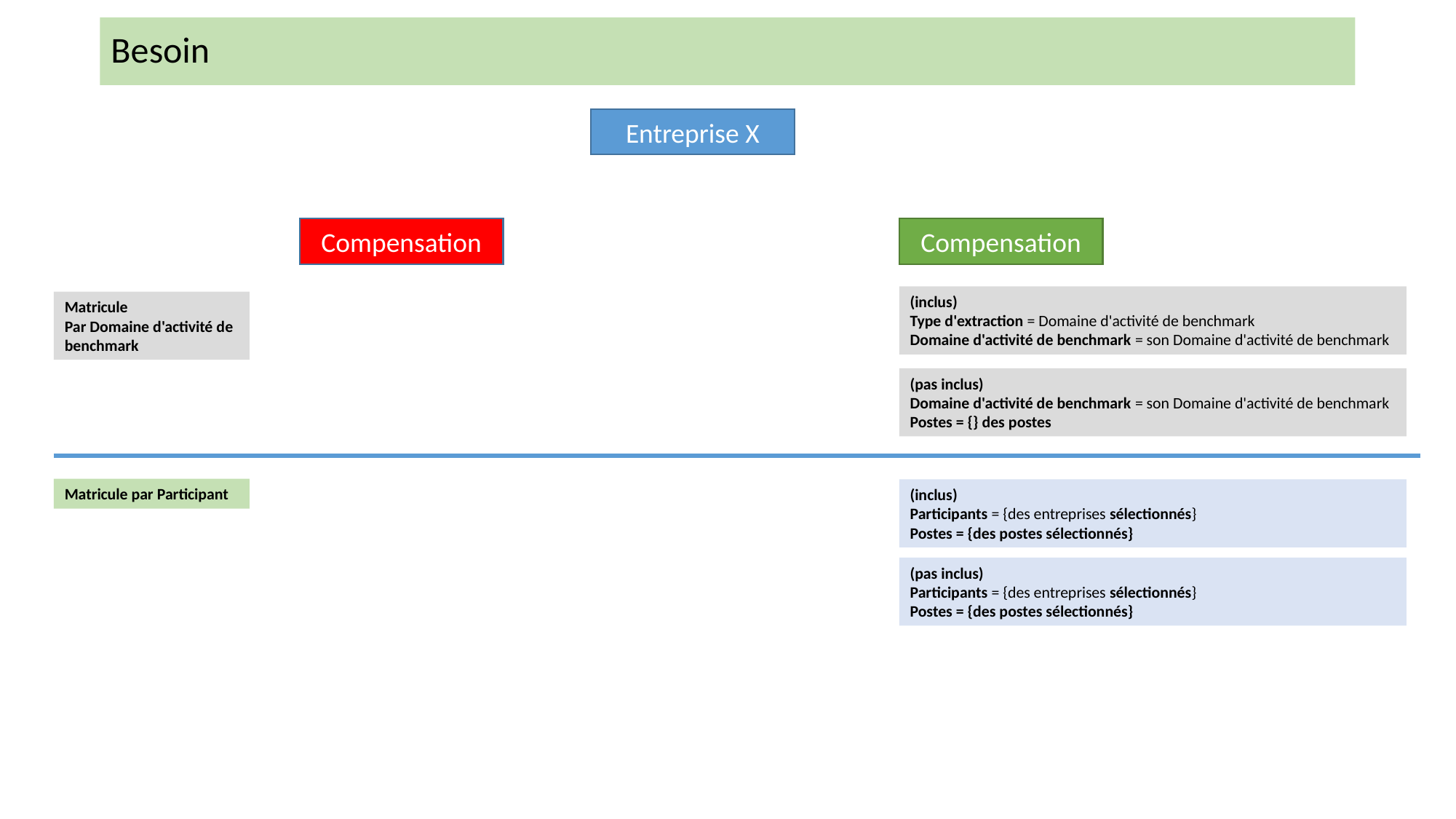

# Besoin
Entreprise X
Compensation
Compensation
(inclus)
Type d'extraction = Domaine d'activité de benchmark
Domaine d'activité de benchmark = son Domaine d'activité de benchmark
Matricule
Par Domaine d'activité de benchmark
(pas inclus)
Domaine d'activité de benchmark = son Domaine d'activité de benchmark
Postes = {} des postes
Matricule par Participant
(inclus)
Participants = {des entreprises sélectionnés}
Postes = {des postes sélectionnés}
(pas inclus)
Participants = {des entreprises sélectionnés}
Postes = {des postes sélectionnés}